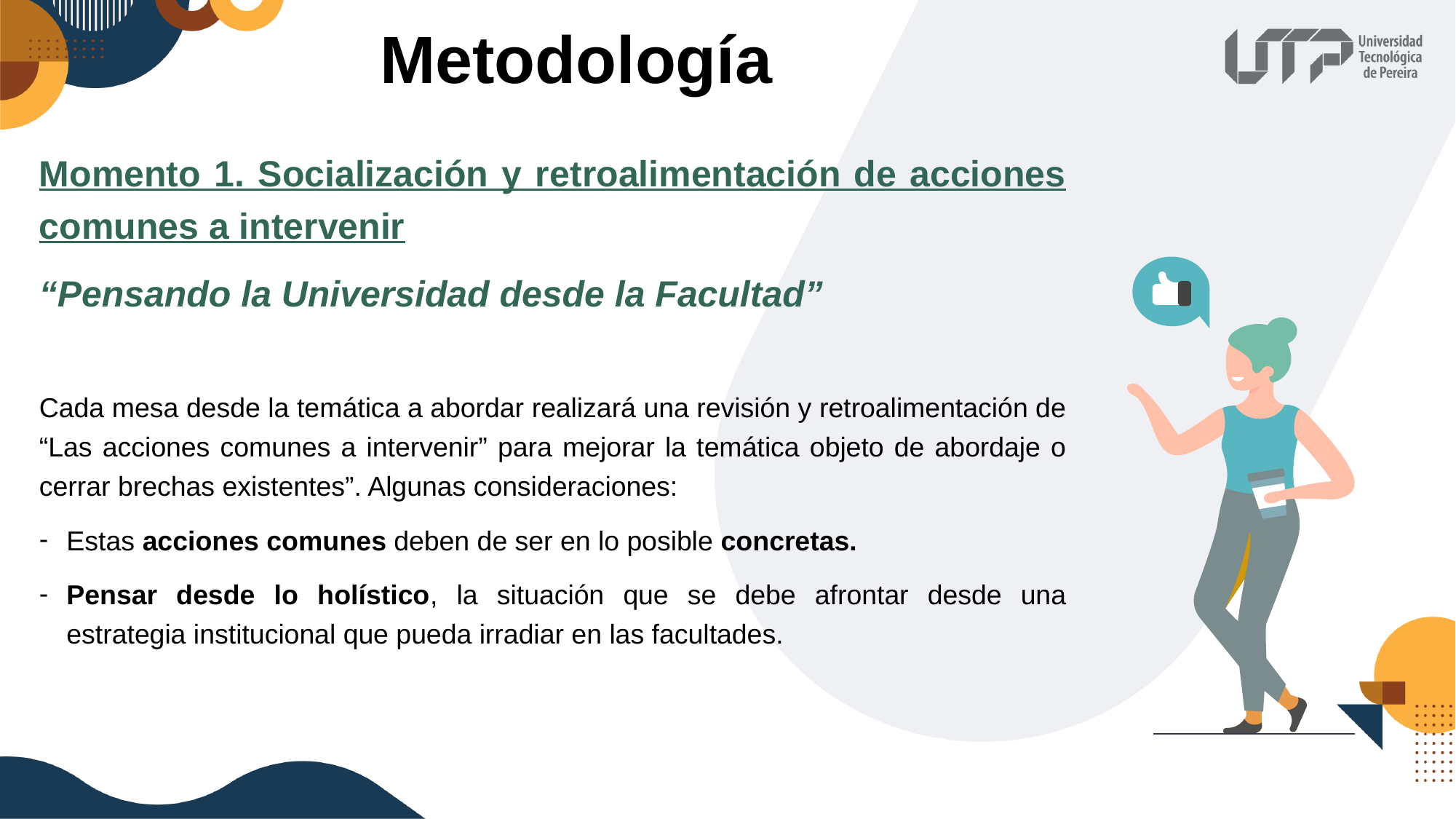

Metodología
Momento 1. Socialización y retroalimentación de acciones comunes a intervenir
“Pensando la Universidad desde la Facultad”

Cada mesa desde la temática a abordar realizará una revisión y retroalimentación de “Las acciones comunes a intervenir” para mejorar la temática objeto de abordaje o cerrar brechas existentes”. Algunas consideraciones:
Estas acciones comunes deben de ser en lo posible concretas.
Pensar desde lo holístico, la situación que se debe afrontar desde una estrategia institucional que pueda irradiar en las facultades.